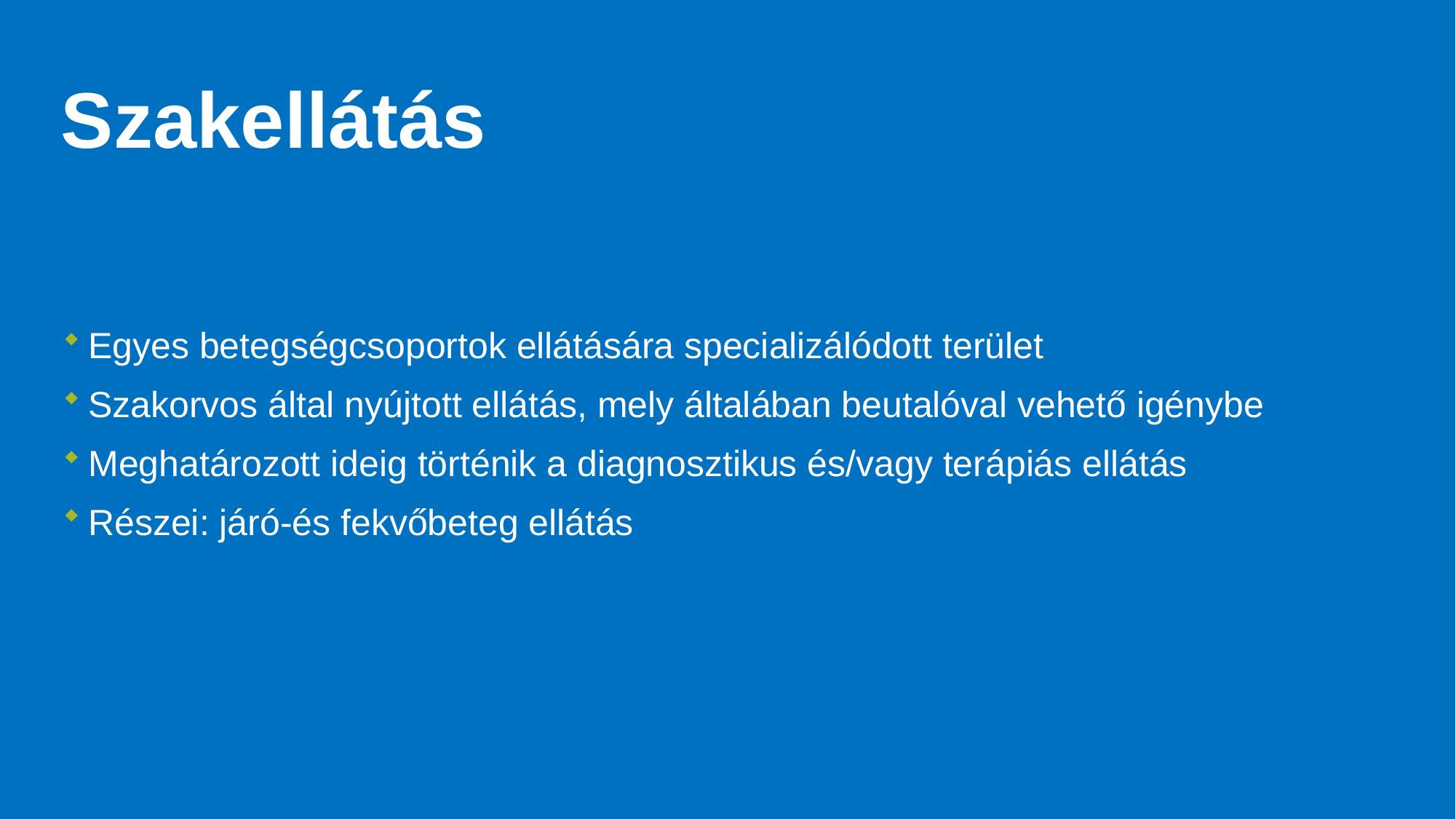

# Szakellátás
Egyes betegségcsoportok ellátására specializálódott terület
Szakorvos által nyújtott ellátás, mely általában beutalóval vehető igénybe
Meghatározott ideig történik a diagnosztikus és/vagy terápiás ellátás
Részei: járó-és fekvőbeteg ellátás